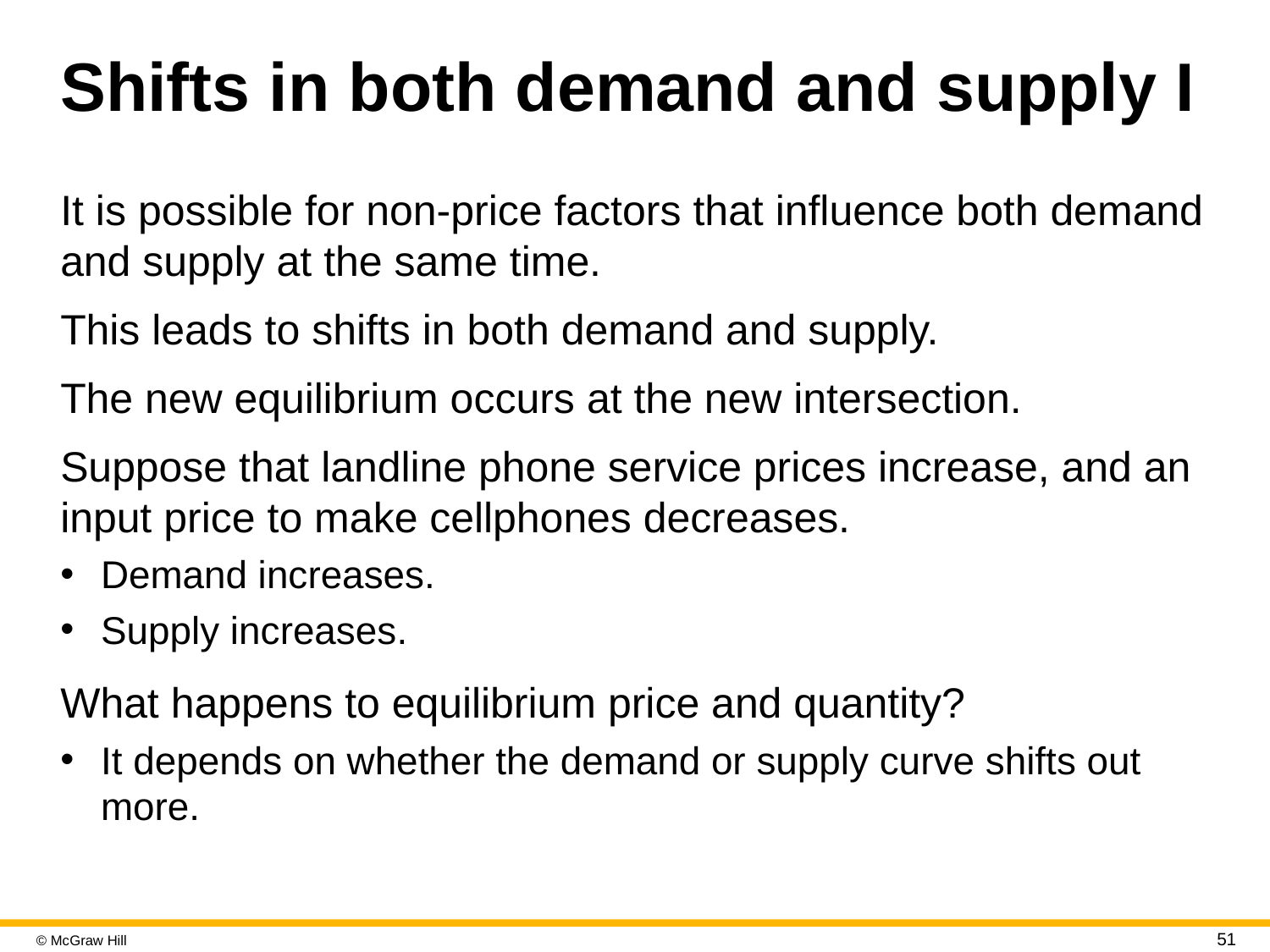

# Shifts in both demand and supply I
It is possible for non-price factors that influence both demand and supply at the same time.
This leads to shifts in both demand and supply.
The new equilibrium occurs at the new intersection.
Suppose that landline phone service prices increase, and an input price to make cellphones decreases.
Demand increases.
Supply increases.
What happens to equilibrium price and quantity?
It depends on whether the demand or supply curve shifts out more.